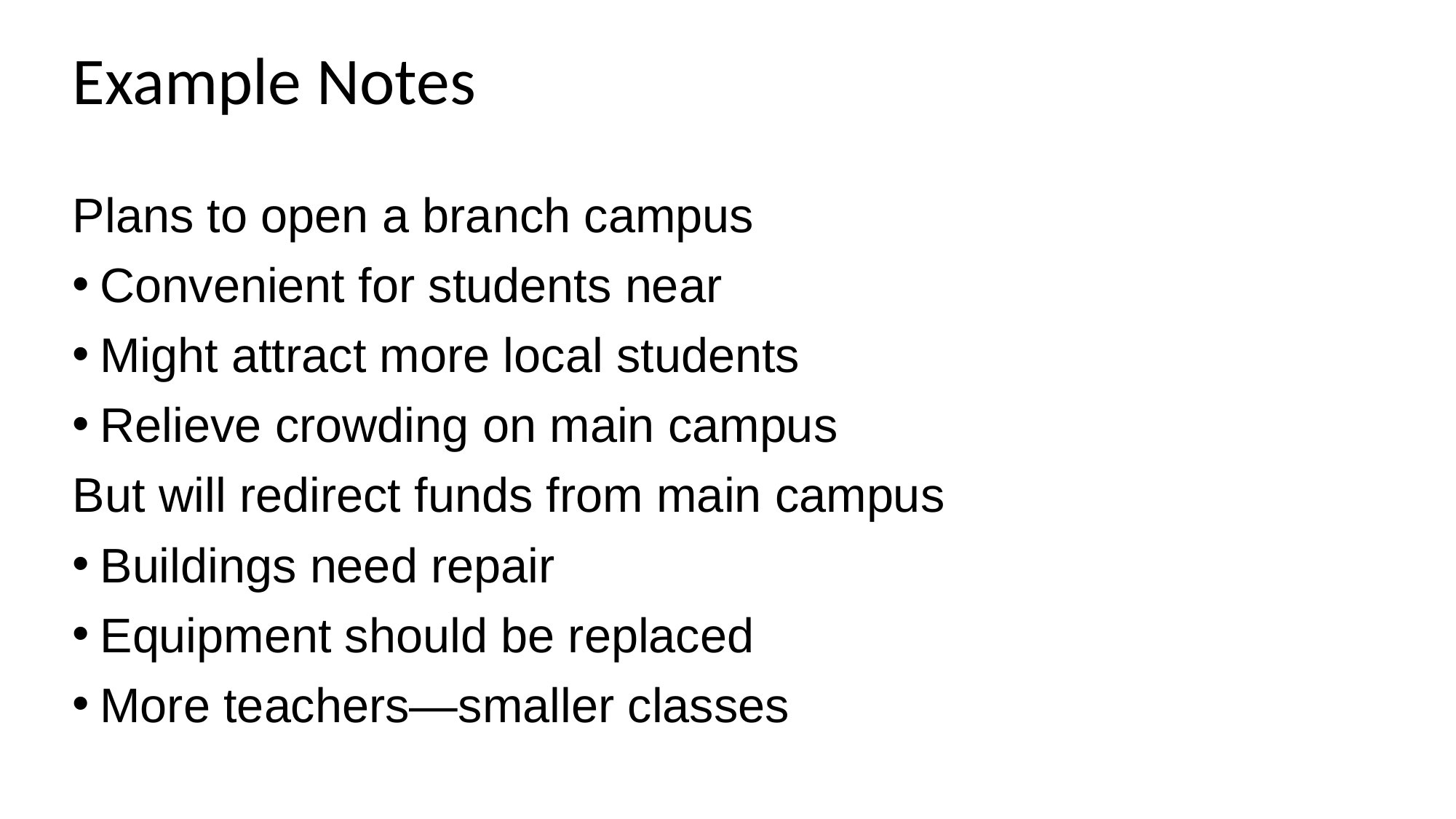

# Example Notes
Plans to open a branch campus
Convenient for students near
Might attract more local students
Relieve crowding on main campus
But will redirect funds from main campus
Buildings need repair
Equipment should be replaced
More teachers—smaller classes